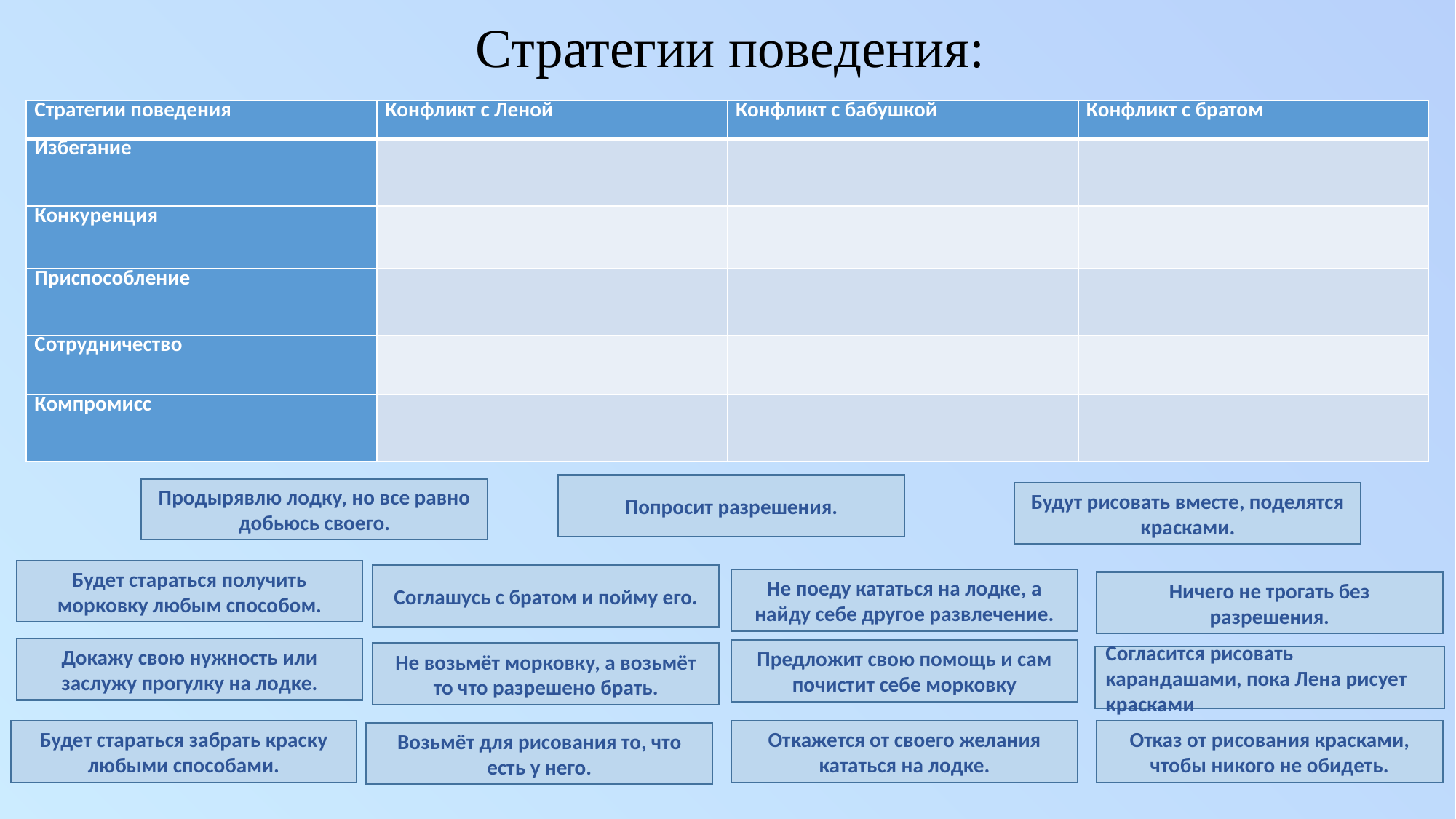

# Стратегии поведения:
| Стратегии поведения | Конфликт с Леной | Конфликт с бабушкой | Конфликт с братом |
| --- | --- | --- | --- |
| Избегание |  |  |  |
| Конкуренция |  |  |  |
| Приспособление |  |  |  |
| Сотрудничество |  |  |  |
| Компромисс |  |  |  |
Попросит разрешения.
Продырявлю лодку, но все равно добьюсь своего.
Будут рисовать вместе, поделятся красками.
Будет стараться получить морковку любым способом.
Соглашусь с братом и пойму его.
Не поеду кататься на лодке, а найду себе другое развлечение.
Ничего не трогать без разрешения.
Докажу свою нужность или заслужу прогулку на лодке.
Предложит свою помощь и сам почистит себе морковку
Не возьмёт морковку, а возьмёт то что разрешено брать.
Согласится рисовать карандашами, пока Лена рисует красками
Откажется от своего желания кататься на лодке.
Отказ от рисования красками, чтобы никого не обидеть.
Будет стараться забрать краску любыми способами.
Возьмёт для рисования то, что есть у него.